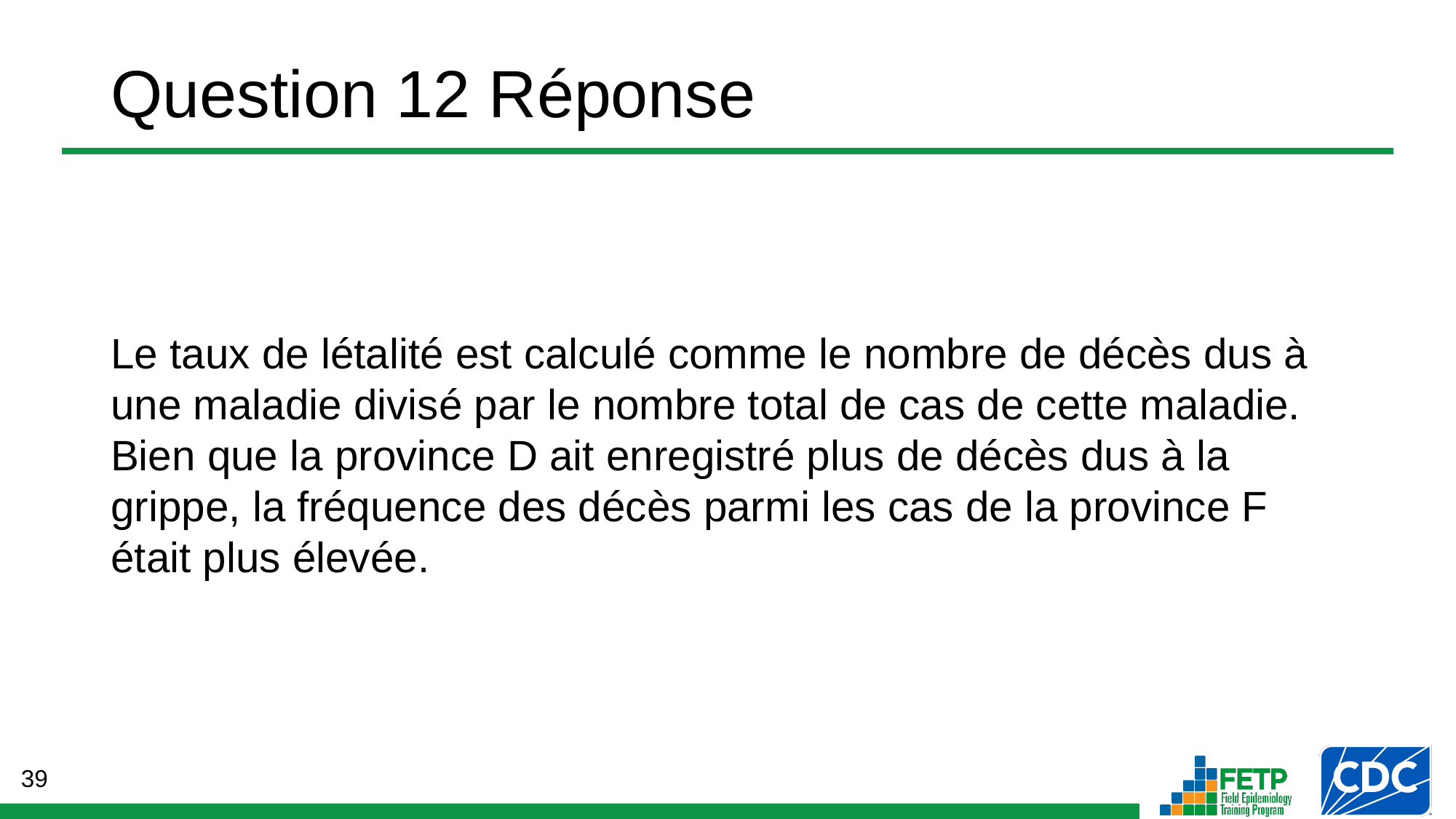

# Question 12 Réponse
Le taux de létalité est calculé comme le nombre de décès dus à une maladie divisé par le nombre total de cas de cette maladie. Bien que la province D ait enregistré plus de décès dus à la grippe, la fréquence des décès parmi les cas de la province F était plus élevée.